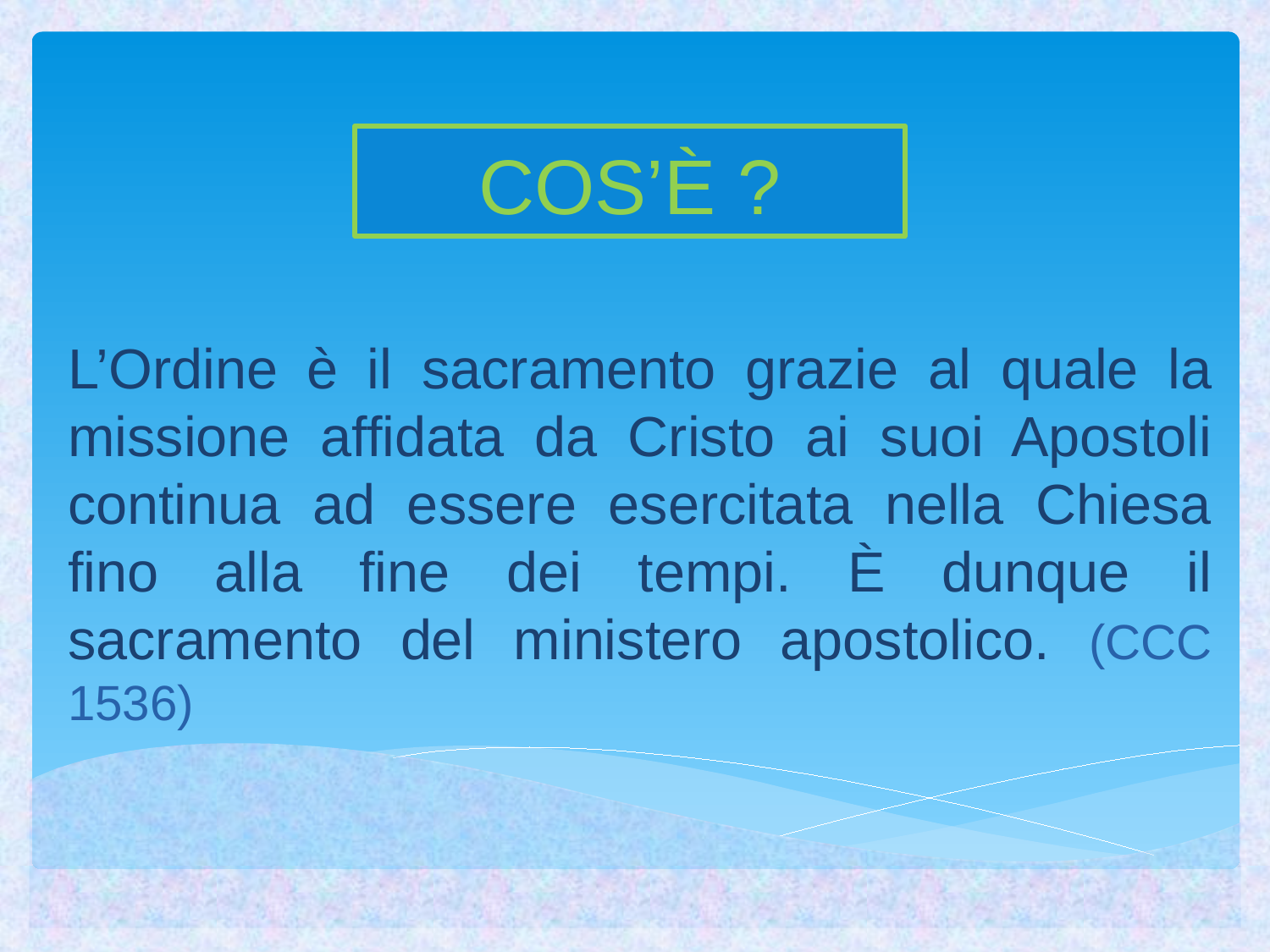

# COS’È ?
L’Ordine è il sacramento grazie al quale la missione affidata da Cristo ai suoi Apostoli continua ad essere esercitata nella Chiesa fino alla fine dei tempi. È dunque il sacramento del ministero apostolico. (CCC 1536)